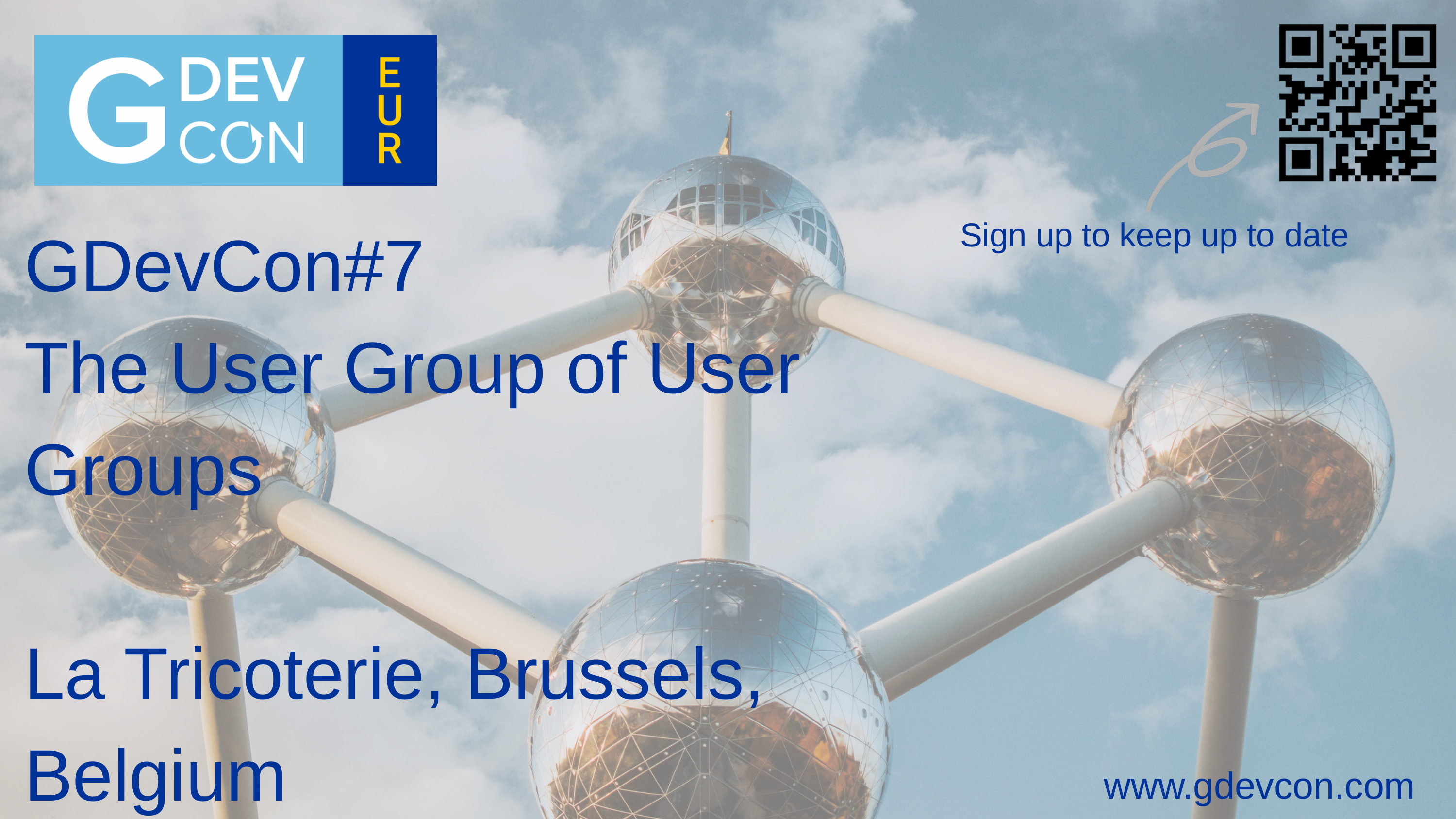

GDevCon#7
The User Group of User Groups

La Tricoterie, Brussels, Belgium
22-24 September 2026
Sign up to keep up to date
www.gdevcon.com